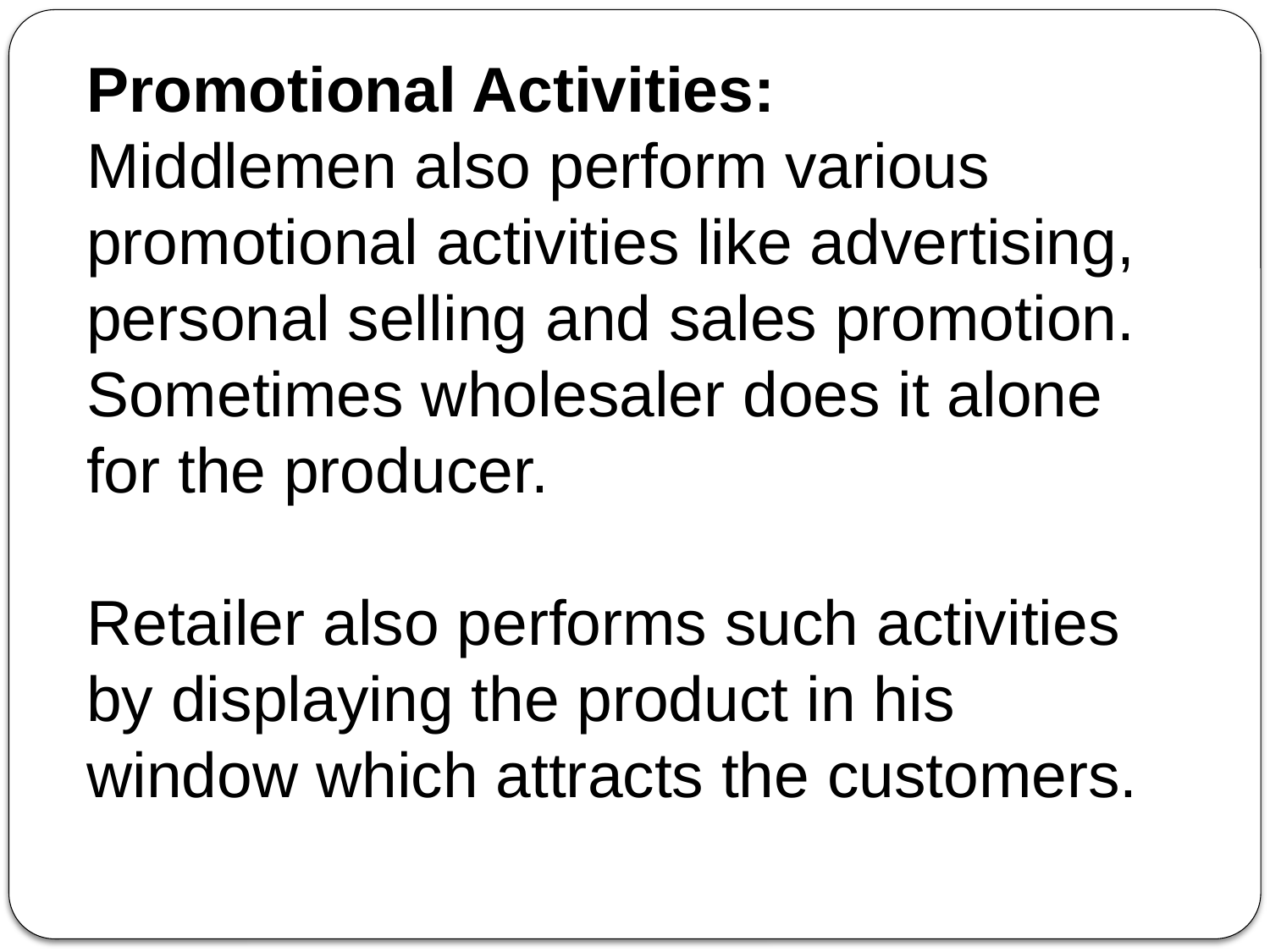

Promotional Activities:
Middlemen also perform various promotional activities like advertising, personal selling and sales promotion. Sometimes wholesaler does it alone for the producer.

Retailer also performs such activities by displaying the product in his window which attracts the customers.